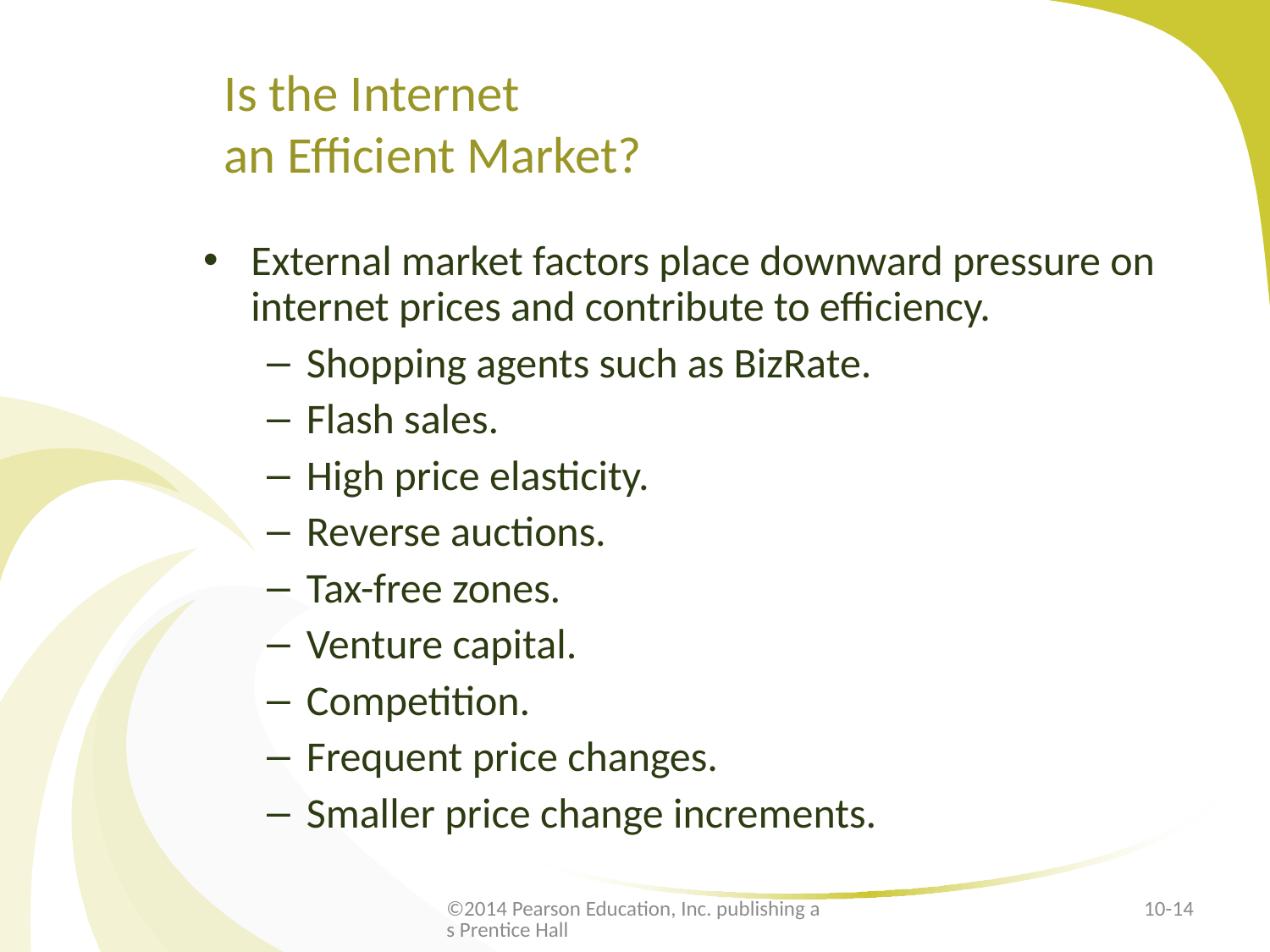

# Is the Internet an Efficient Market?
External market factors place downward pressure on internet prices and contribute to efficiency.
Shopping agents such as BizRate.
Flash sales.
High price elasticity.
Reverse auctions.
Tax-free zones.
Venture capital.
Competition.
Frequent price changes.
Smaller price change increments.
©2014 Pearson Education, Inc. publishing as Prentice Hall
10-14